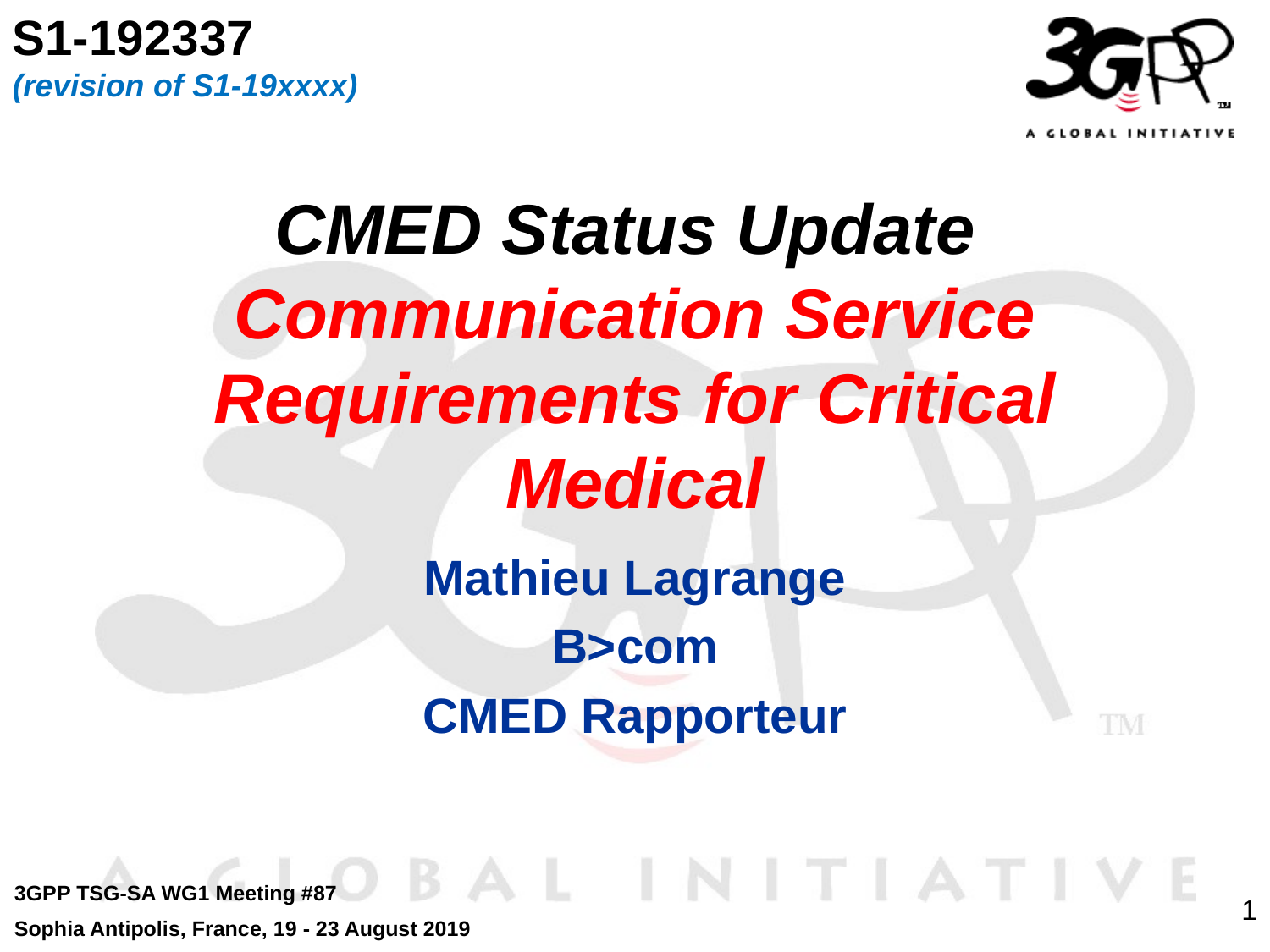

S1-192337
(revision of S1-19xxxx)
# CMED Status Update Communication Service Requirements for Critical Medical
Mathieu Lagrange
B>com
CMED Rapporteur
3GPP TSG-SA WG1 Meeting #87
Sophia Antipolis, France, 19 - 23 August 2019
1